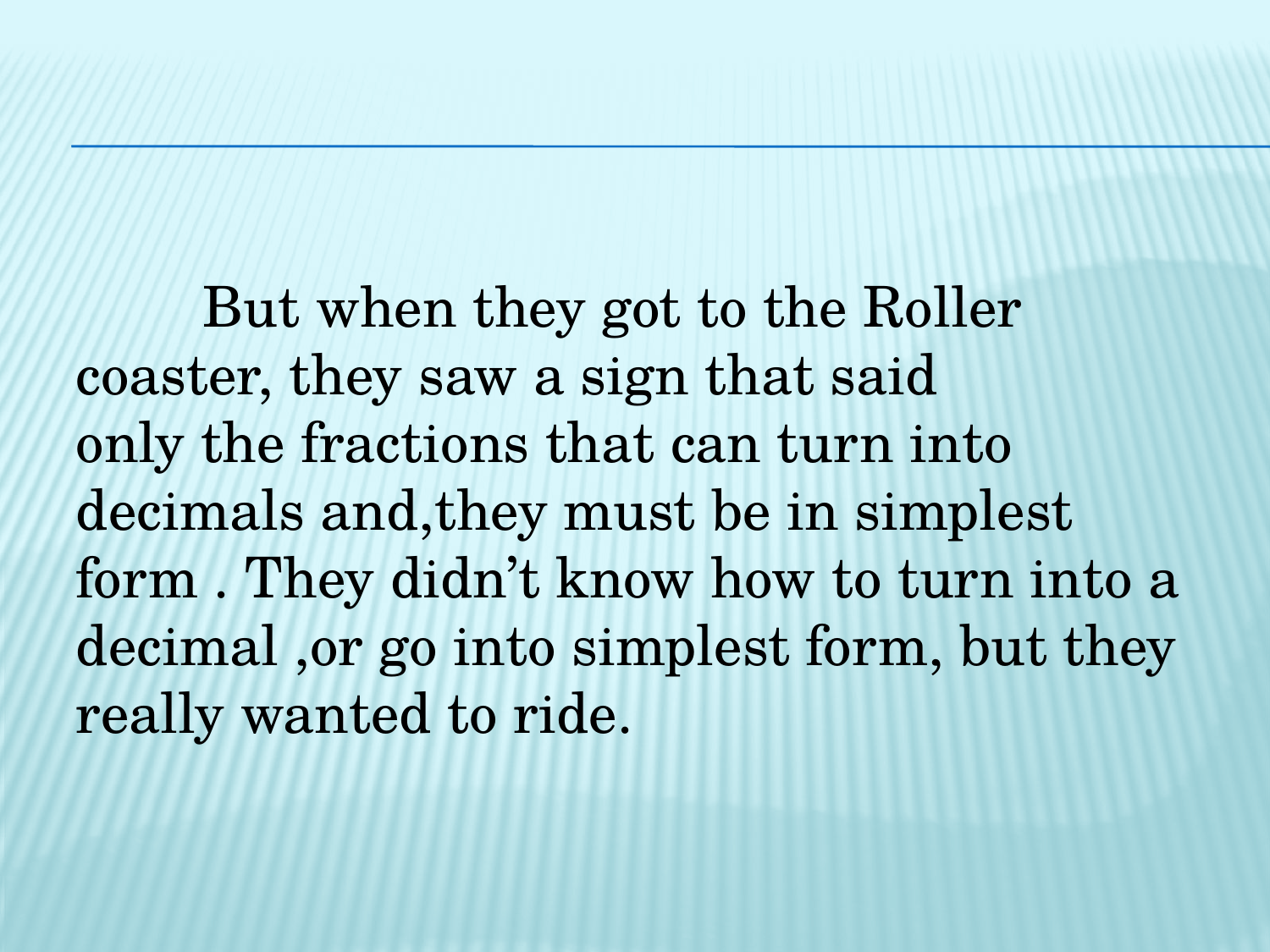

#
	But when they got to the Roller coaster, they saw a sign that said
only the fractions that can turn into decimals and,they must be in simplest form . They didn’t know how to turn into a decimal ,or go into simplest form, but they really wanted to ride.